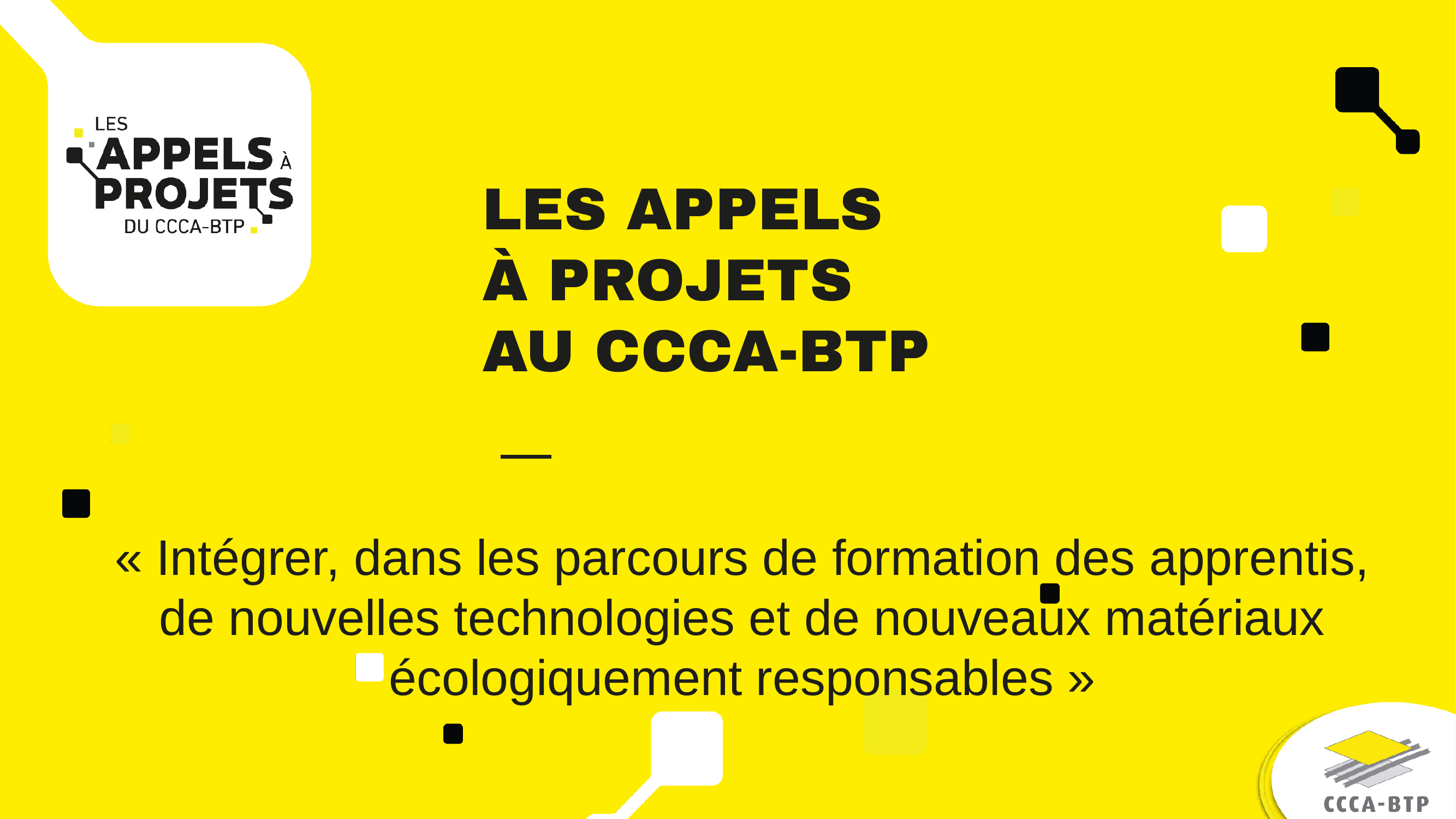

# LES APPELS À PROJETS AU CCCA-BTP
« Intégrer, dans les parcours de formation des apprentis, de nouvelles technologies et de nouveaux matériaux écologiquement responsables »